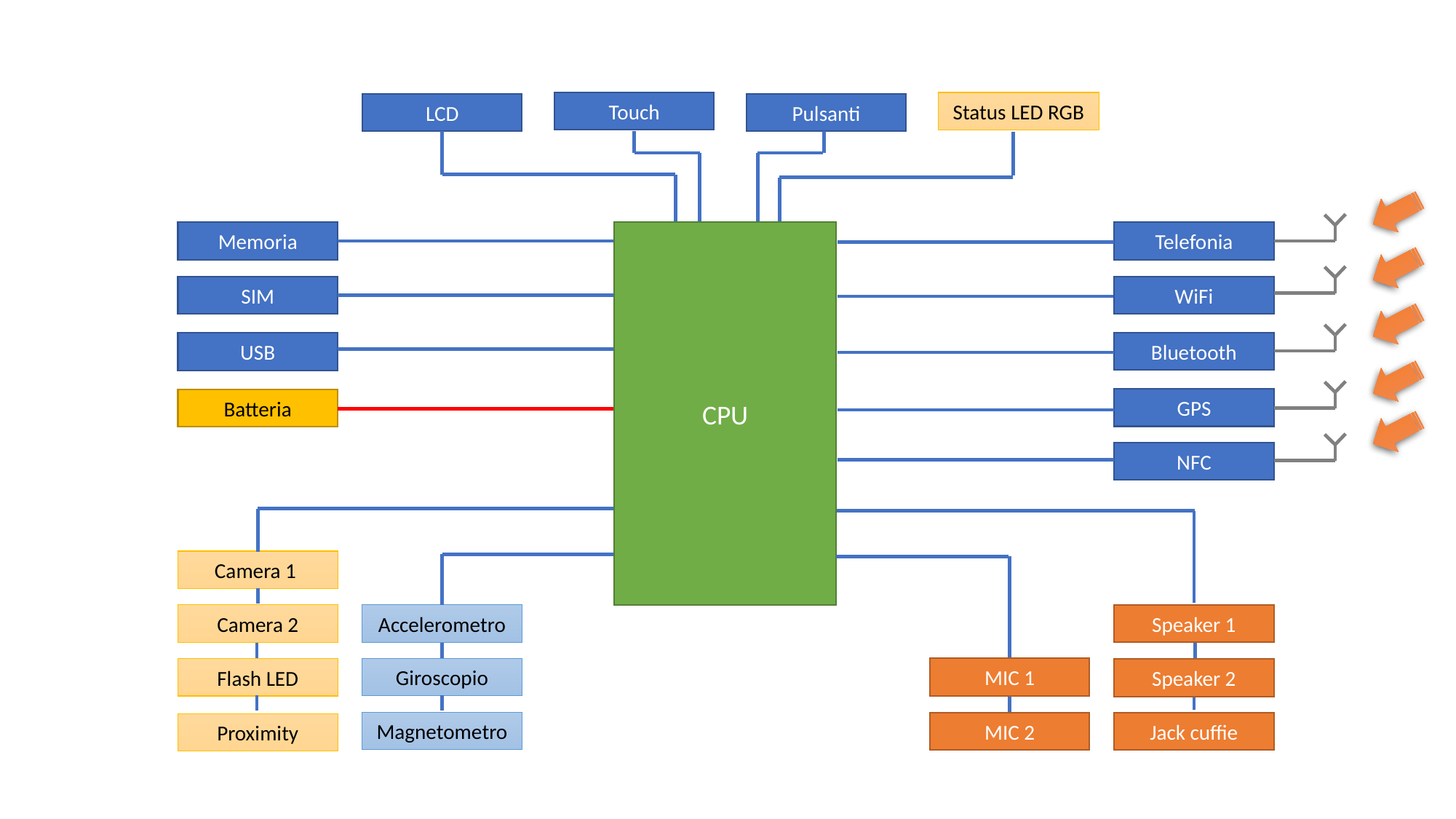

Touch
Status LED RGB
LCD
Pulsanti

Telefonia
Memoria
CPU

WiFi
SIM

Bluetooth
USB

GPS
Batteria

NFC
Camera 1
Speaker 1
Accelerometro
MIC 1
Camera 2
Flash LED
Speaker 2
Giroscopio
Jack cuffie
Proximity
Magnetometro
MIC 2